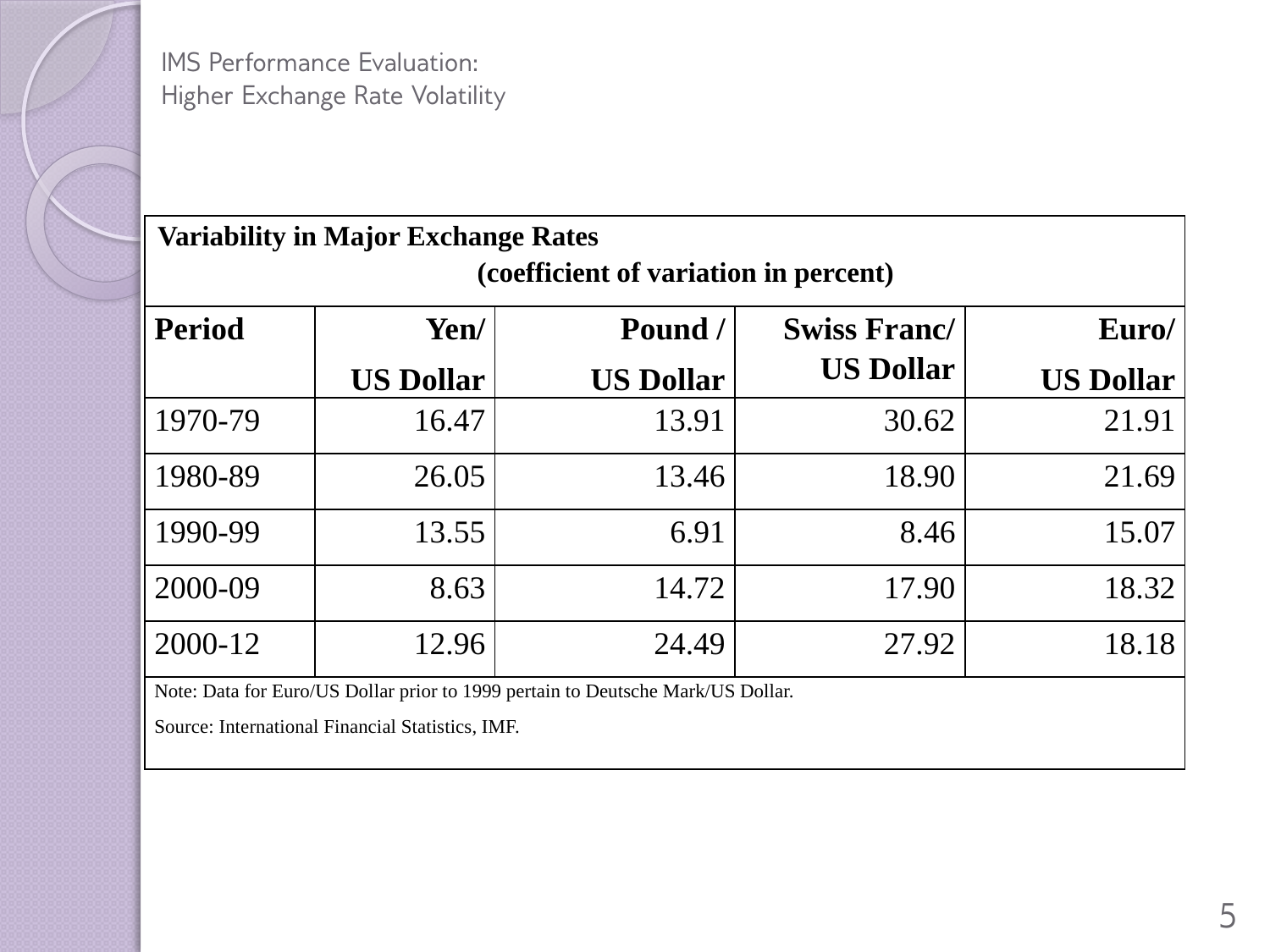

# IMS Performance Evaluation: Higher Exchange Rate Volatility
| Variability in Major Exchange Rates (coefficient of variation in percent) |  |  |  |  |
| --- | --- | --- | --- | --- |
| Period | Yen/ US Dollar | Pound / US Dollar | Swiss Franc/ US Dollar | Euro/ US Dollar |
| 1970-79 | 16.47 | 13.91 | 30.62 | 21.91 |
| 1980-89 | 26.05 | 13.46 | 18.90 | 21.69 |
| 1990-99 | 13.55 | 6.91 | 8.46 | 15.07 |
| 2000-09 | 8.63 | 14.72 | 17.90 | 18.32 |
| 2000-12 | 12.96 | 24.49 | 27.92 | 18.18 |
| Note: Data for Euro/US Dollar prior to 1999 pertain to Deutsche Mark/US Dollar. Source: International Financial Statistics, IMF. |  |  |  |  |
5